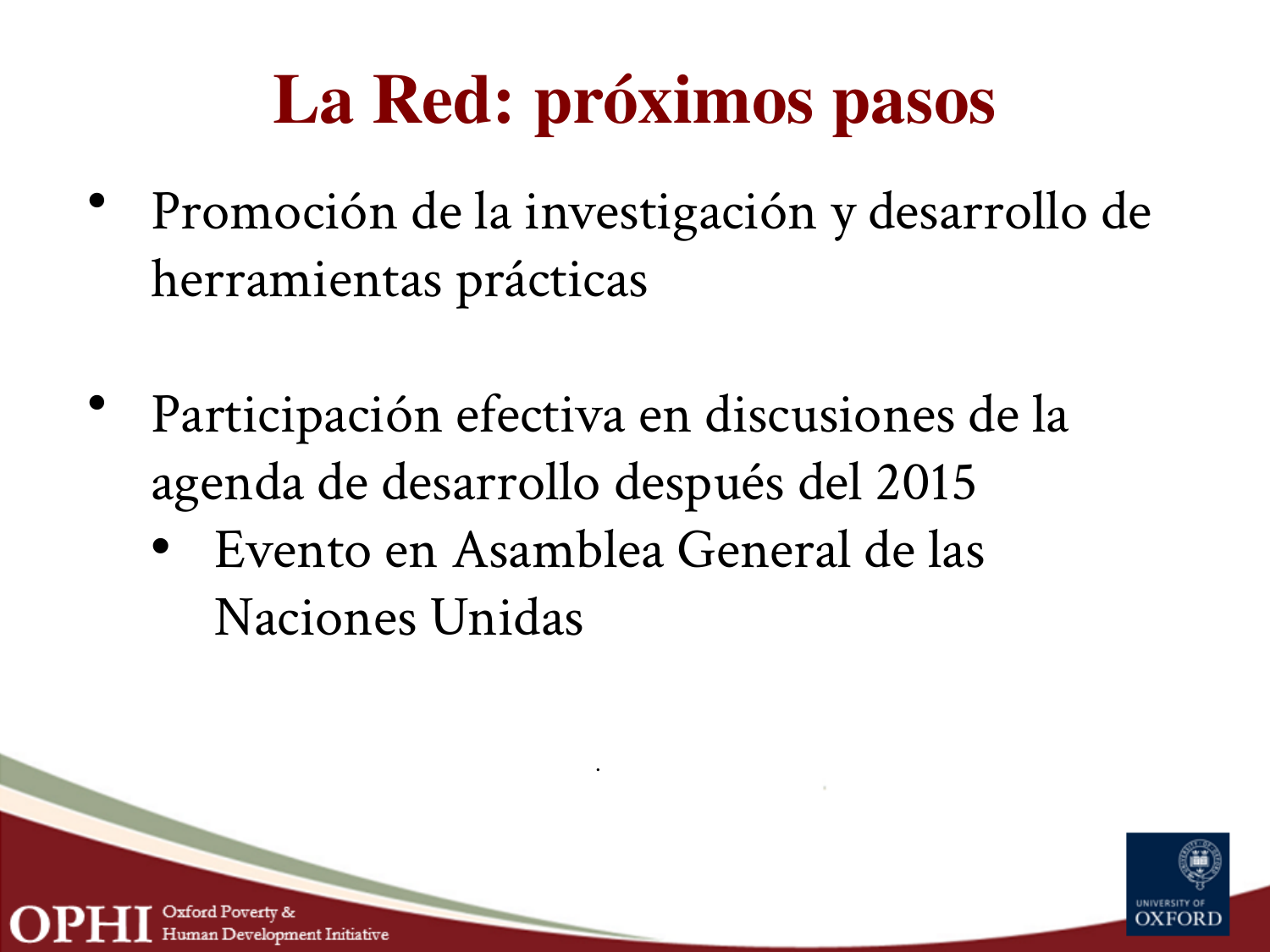

# La Red: próximos pasos
Promoción de la investigación y desarrollo de herramientas prácticas

Participación efectiva en discusiones de la agenda de desarrollo después del 2015
Evento en Asamblea General de las Naciones Unidas